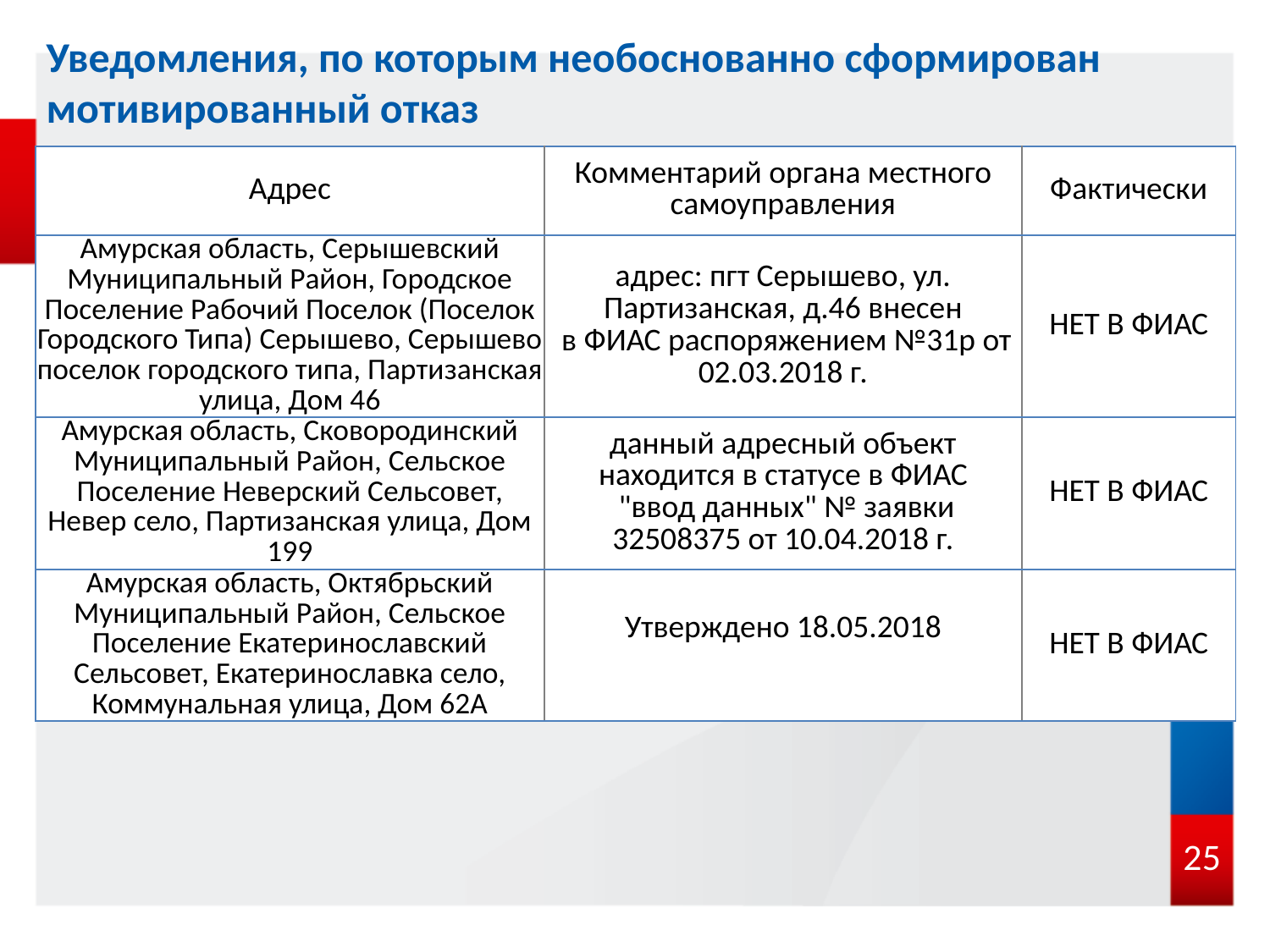

Уведомления, по которым необоснованно сформирован мотивированный отказ
| Адрес | Комментарий органа местного самоуправления | Фактически |
| --- | --- | --- |
| Амурская область, Серышевский Муниципальный Район, Городское Поселение Рабочий Поселок (Поселок Городского Типа) Серышево, Серышево поселок городского типа, Партизанская улица, Дом 46 | адрес: пгт Серышево, ул. Партизанская, д.46 внесен в ФИАС распоряжением №31р от 02.03.2018 г. | НЕТ В ФИАС |
| Амурская область, Сковородинский Муниципальный Район, Сельское Поселение Неверский Сельсовет, Невер село, Партизанская улица, Дом 199 | данный адресный объект находится в статусе в ФИАС "ввод данных" № заявки 32508375 от 10.04.2018 г. | НЕТ В ФИАС |
| Амурская область, Октябрьский Муниципальный Район, Сельское Поселение Екатеринославский Сельсовет, Екатеринославка село, Коммунальная улица, Дом 62А | Утверждено 18.05.2018 | НЕТ В ФИАС |
25